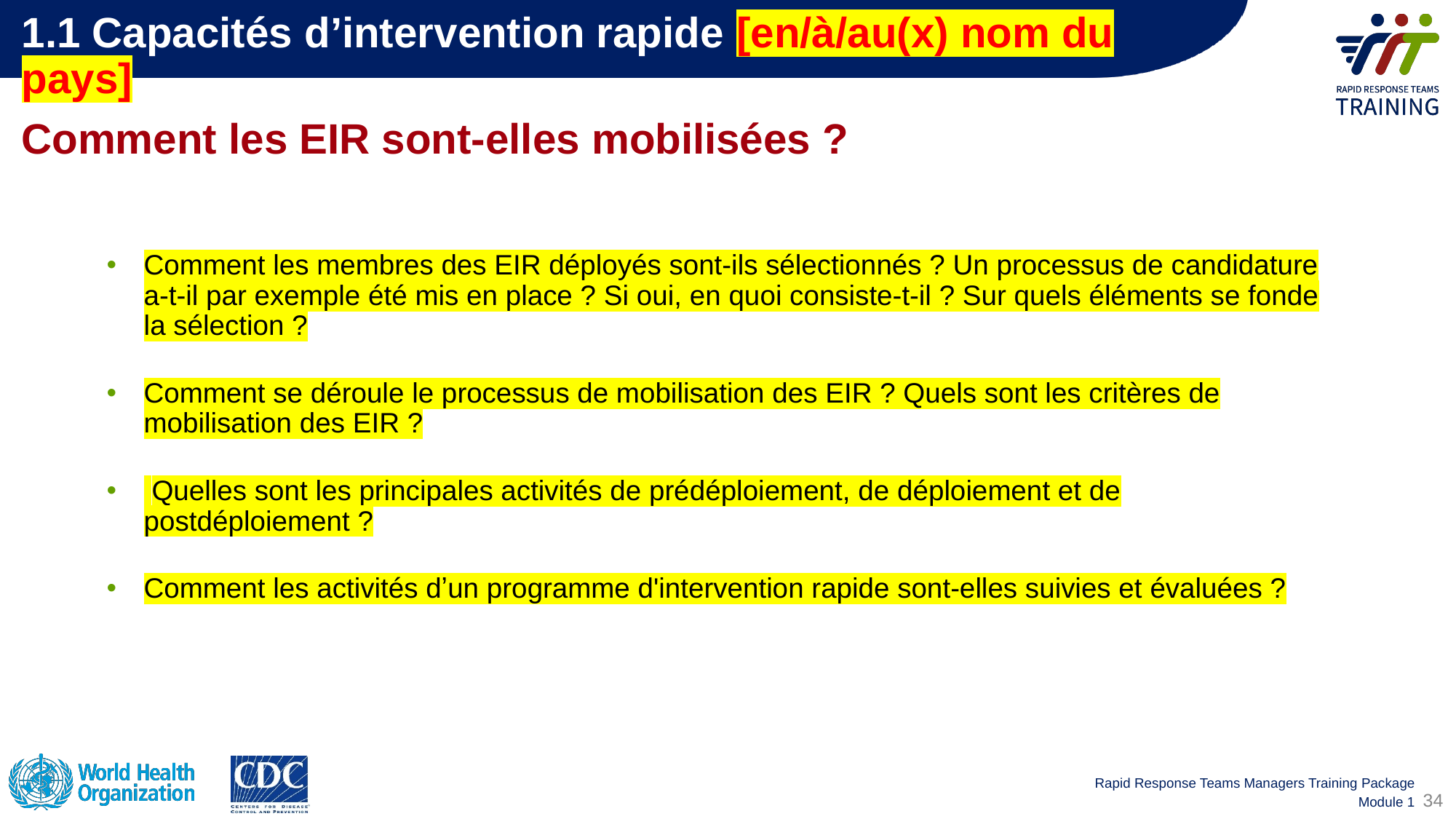

1.1 Capacités dʼintervention rapide [en/à/au(x) nom du pays]

Comment les EIR sont-elles mobilisées ?
Comment les membres des EIR déployés sont-ils sélectionnés ? Un processus de candidature a-t-il par exemple été mis en place ? Si oui, en quoi consiste-t-il ? Sur quels éléments se fonde la sélection ?

Comment se déroule le processus de mobilisation des EIR ? Quels sont les critères de mobilisation des EIR ?

 Quelles sont les principales activités de prédéploiement, de déploiement et de postdéploiement ?

Comment les activités dʼun programme d'intervention rapide sont-elles suivies et évaluées ?
34